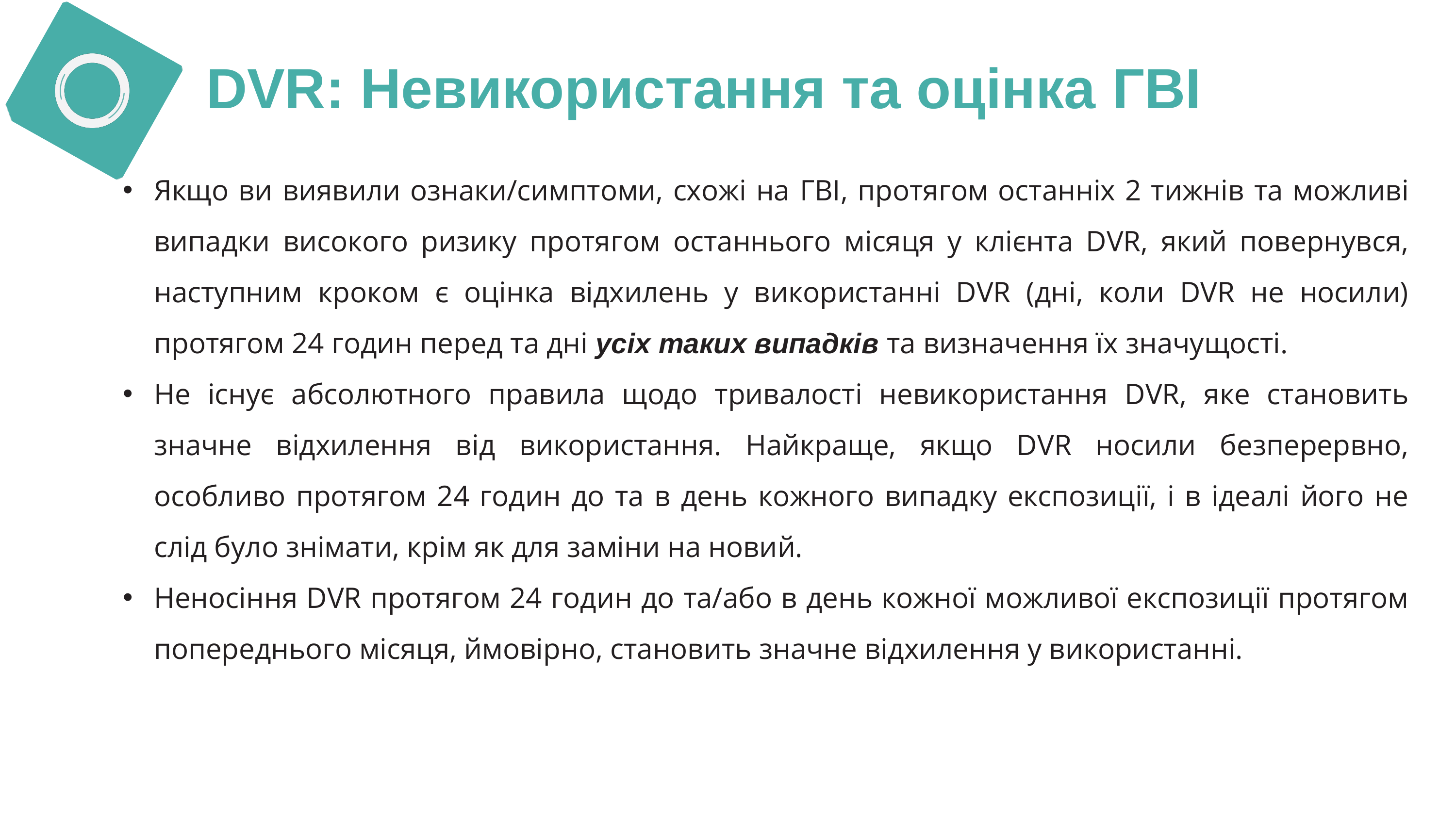

DVR: Невикористання та оцінка ГВІ
Якщо ви виявили ознаки/симптоми, схожі на ГВІ, протягом останніх 2 тижнів та можливі випадки високого ризику протягом останнього місяця у клієнта DVR, який повернувся, наступним кроком є оцінка відхилень у використанні DVR (дні, коли DVR не носили) протягом 24 годин перед та дні усіх таких випадків та визначення їх значущості.
Не існує абсолютного правила щодо тривалості невикористання DVR, яке становить значне відхилення від використання. Найкраще, якщо DVR носили безперервно, особливо протягом 24 годин до та в день кожного випадку експозиції, і в ідеалі його не слід було знімати, крім як для заміни на новий.
Неносіння DVR протягом 24 годин до та/або в день кожної можливої експозиції протягом попереднього місяця, ймовірно, становить значне відхилення у використанні.